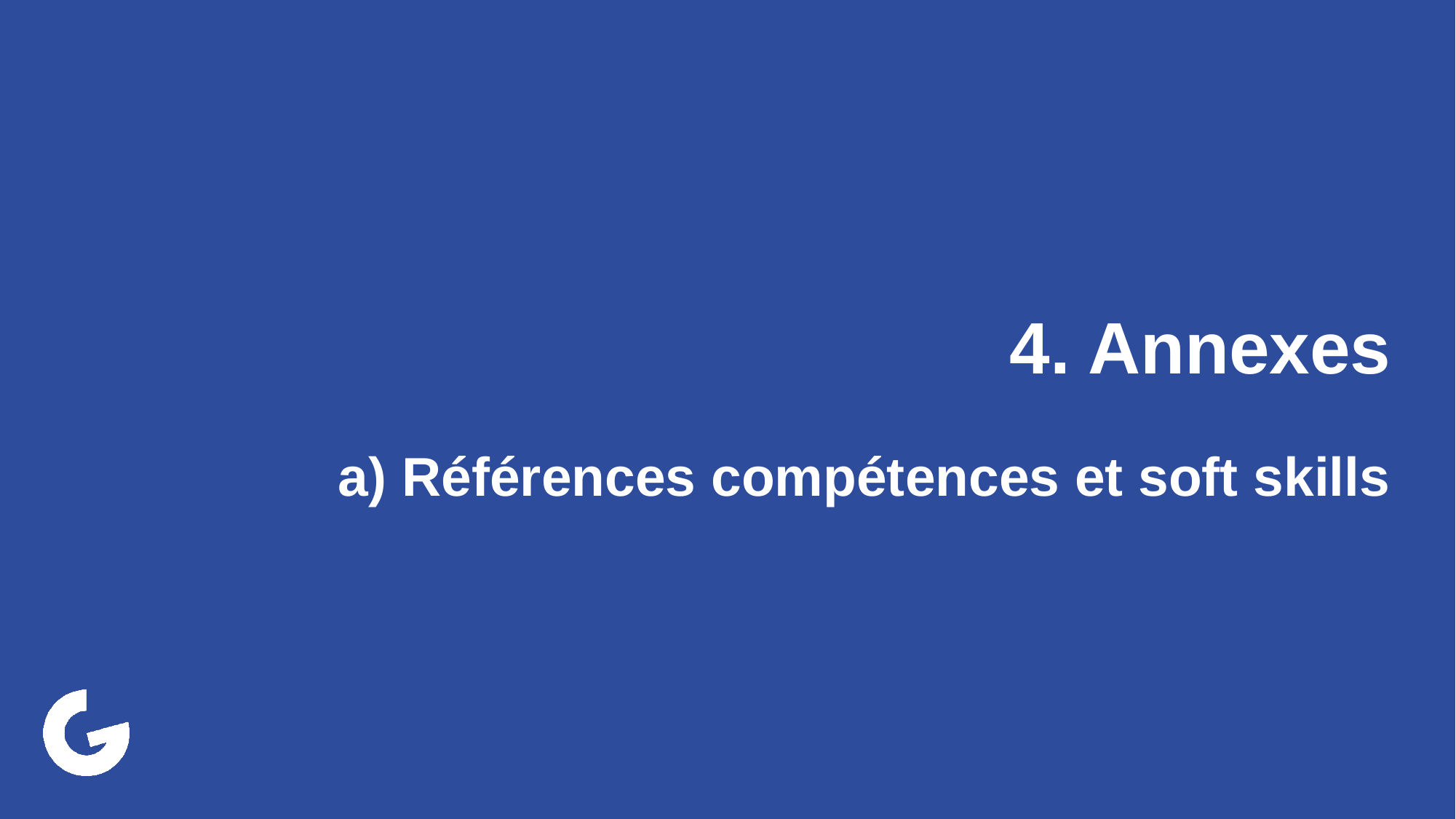

# 4. Annexes a) Références compétences et soft skills